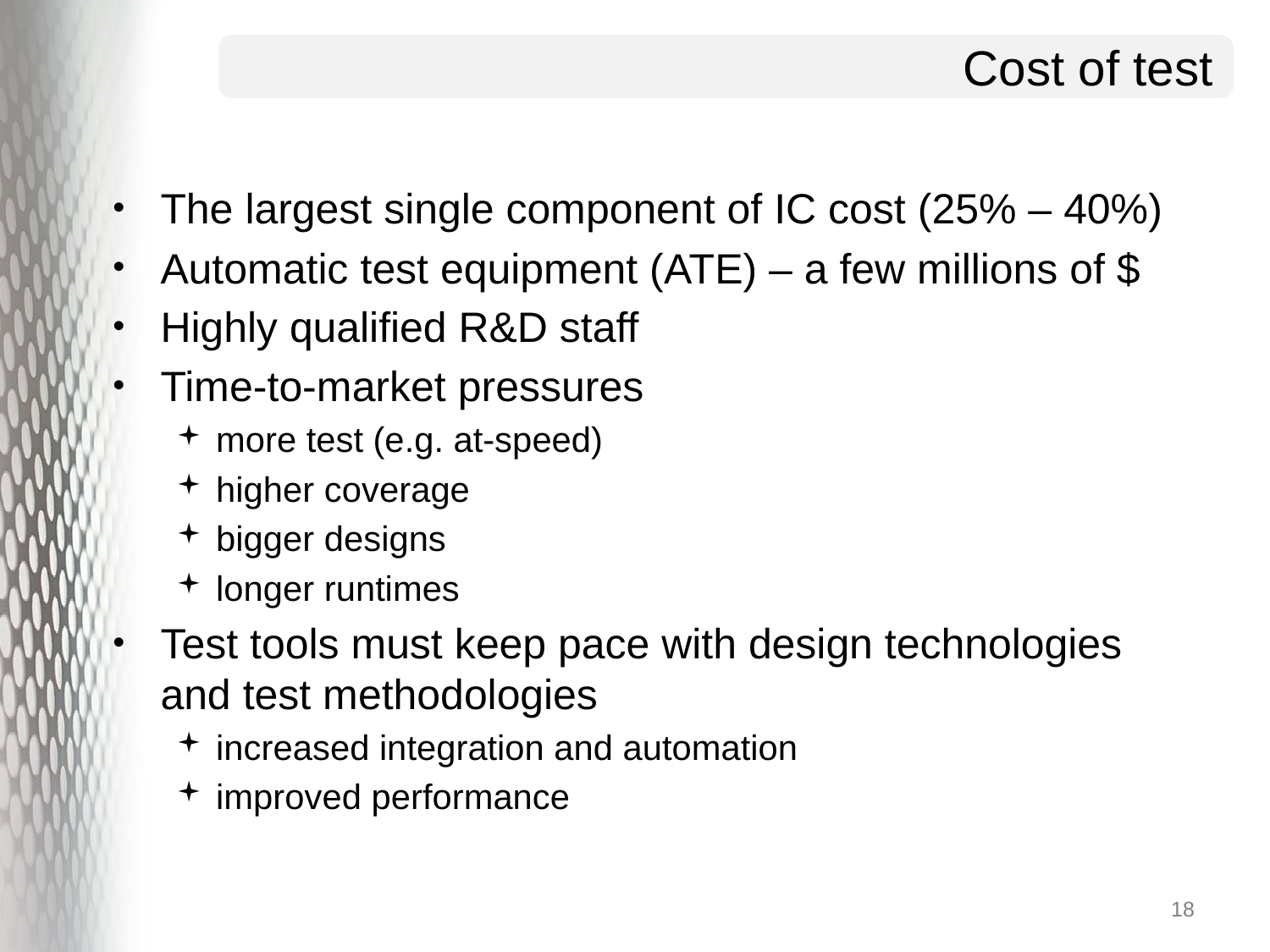

# Cost of test
The largest single component of IC cost (25% – 40%)
Automatic test equipment (ATE) – a few millions of $
Highly qualified R&D staff
Time-to-market pressures
more test (e.g. at-speed)
higher coverage
bigger designs
longer runtimes
Test tools must keep pace with design technologies and test methodologies
increased integration and automation
improved performance